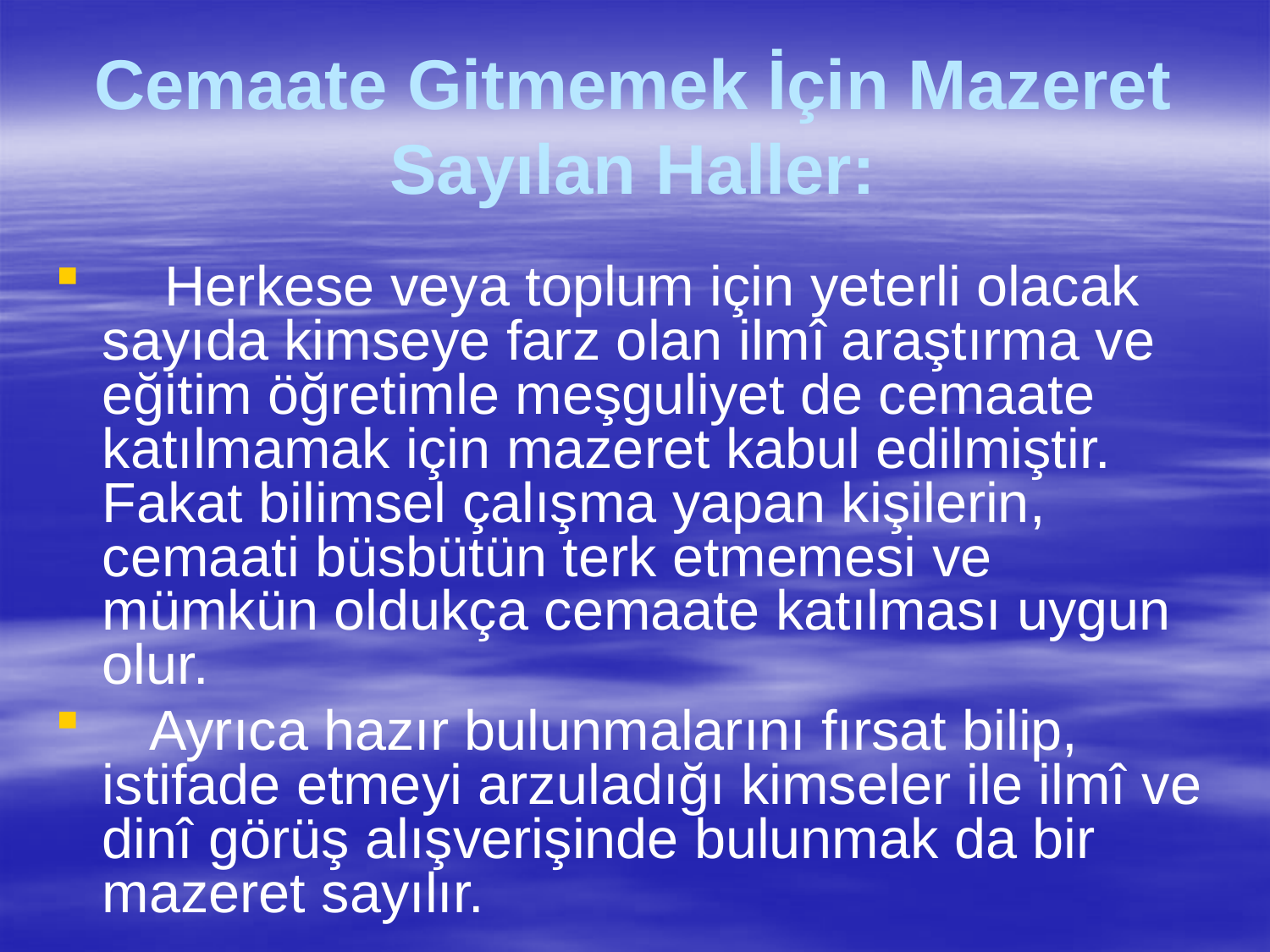

# Cemaate Gitmemek İçin Mazeret Sayılan Haller:
    Herkese veya toplum için yeterli olacak sayıda kimseye farz olan ilmî araştırma ve eğitim öğretimle meşguliyet de cemaate katılmamak için mazeret kabul edilmiştir. Fakat bilimsel çalışma yapan kişilerin, cemaati büsbütün terk etmemesi ve mümkün oldukça cemaate katılması uygun olur.
   Ayrıca hazır bulunmalarını fırsat bilip, istifade etmeyi arzuladığı kimseler ile ilmî ve dinî görüş alışverişinde bulunmak da bir mazeret sayılır.